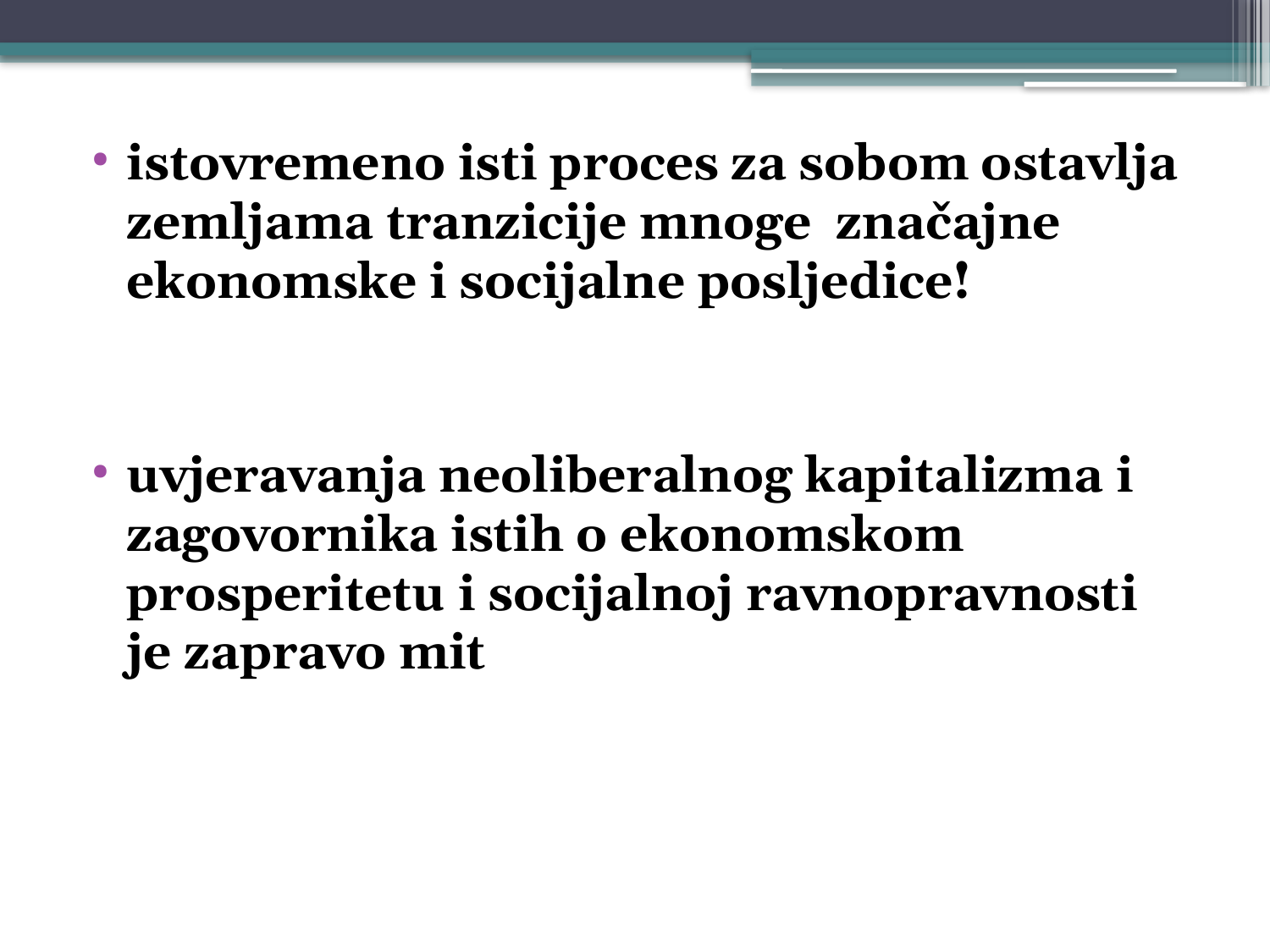

istovremeno isti proces za sobom ostavlja zemljama tranzicije mnoge  značajne ekonomske i socijalne posljedice!

uvjeravanja neoliberalnog kapitalizma i zagovornika istih o ekonomskom prosperitetu i socijalnoj ravnopravnosti je zapravo mit